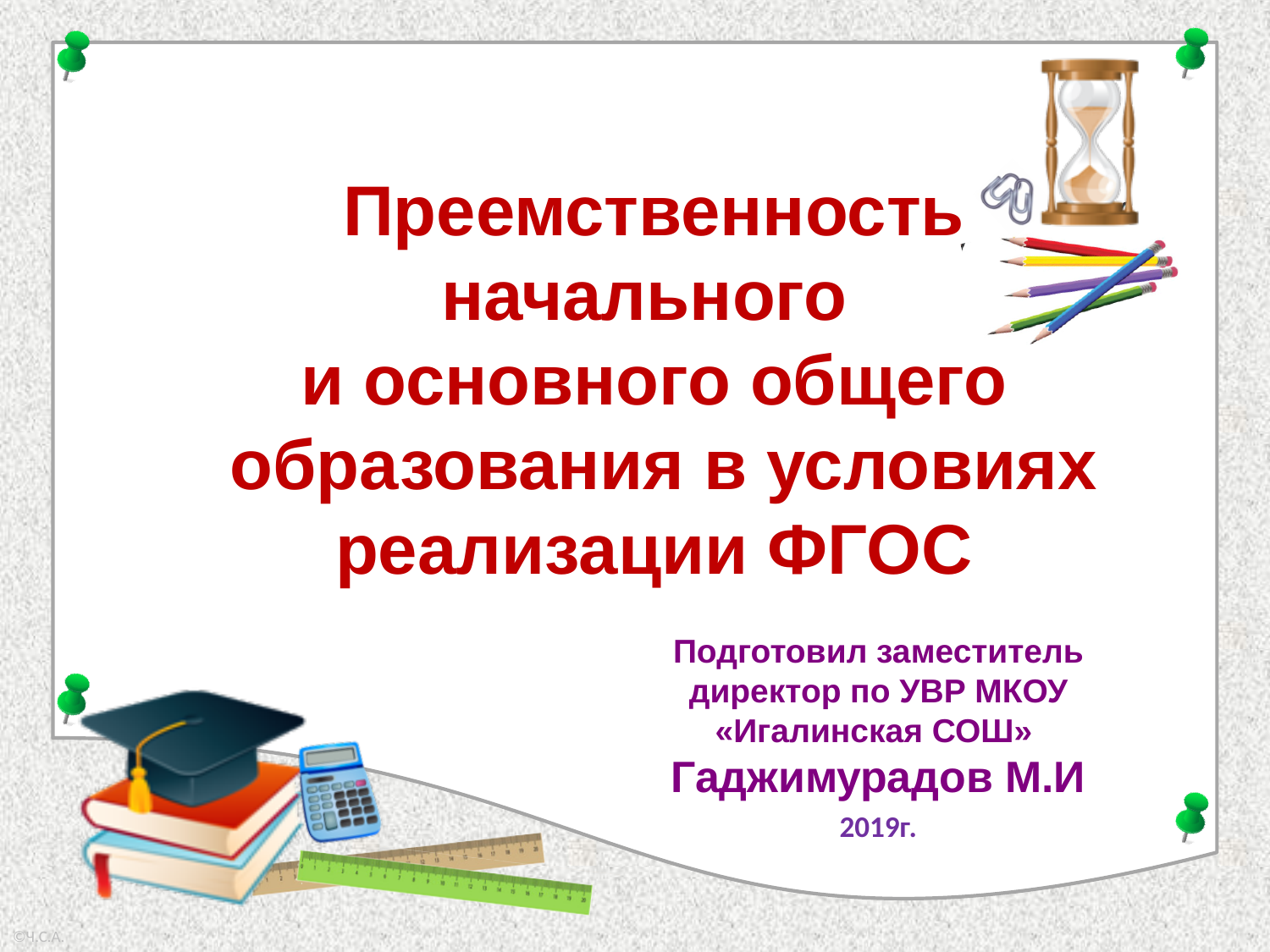

Преемственность начального
и основного общего
 образования в условиях реализации ФГОС
Подготовил заместитель директор по УВР МКОУ «Игалинская СОШ»
Гаджимурадов М.И
2019г.